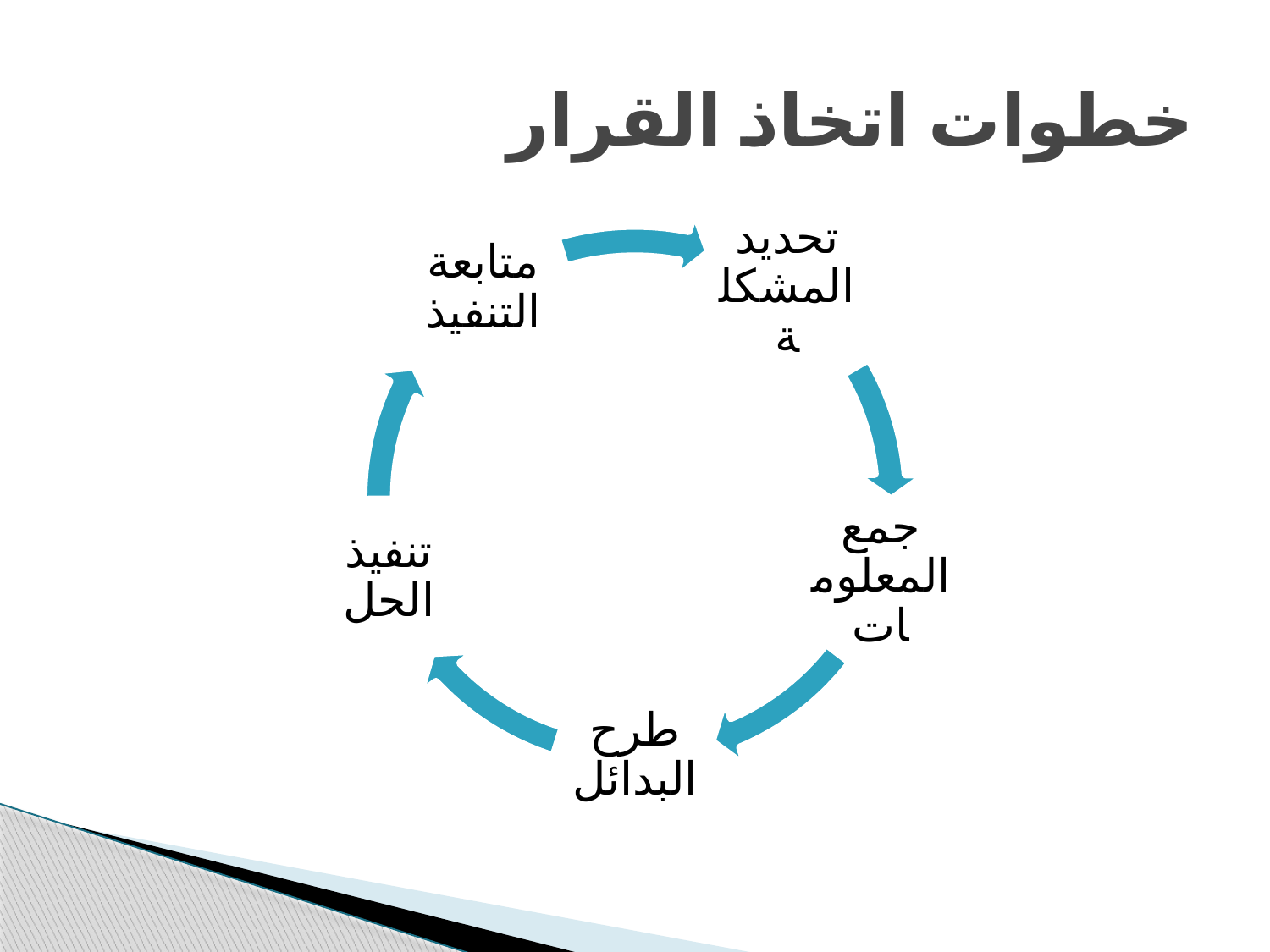

# خطوات اتخاذ القرار
تحديد المشكلة
جمع المعلومات
طرح البدائل
تنفيذ الحل
متابعة التنفيذ